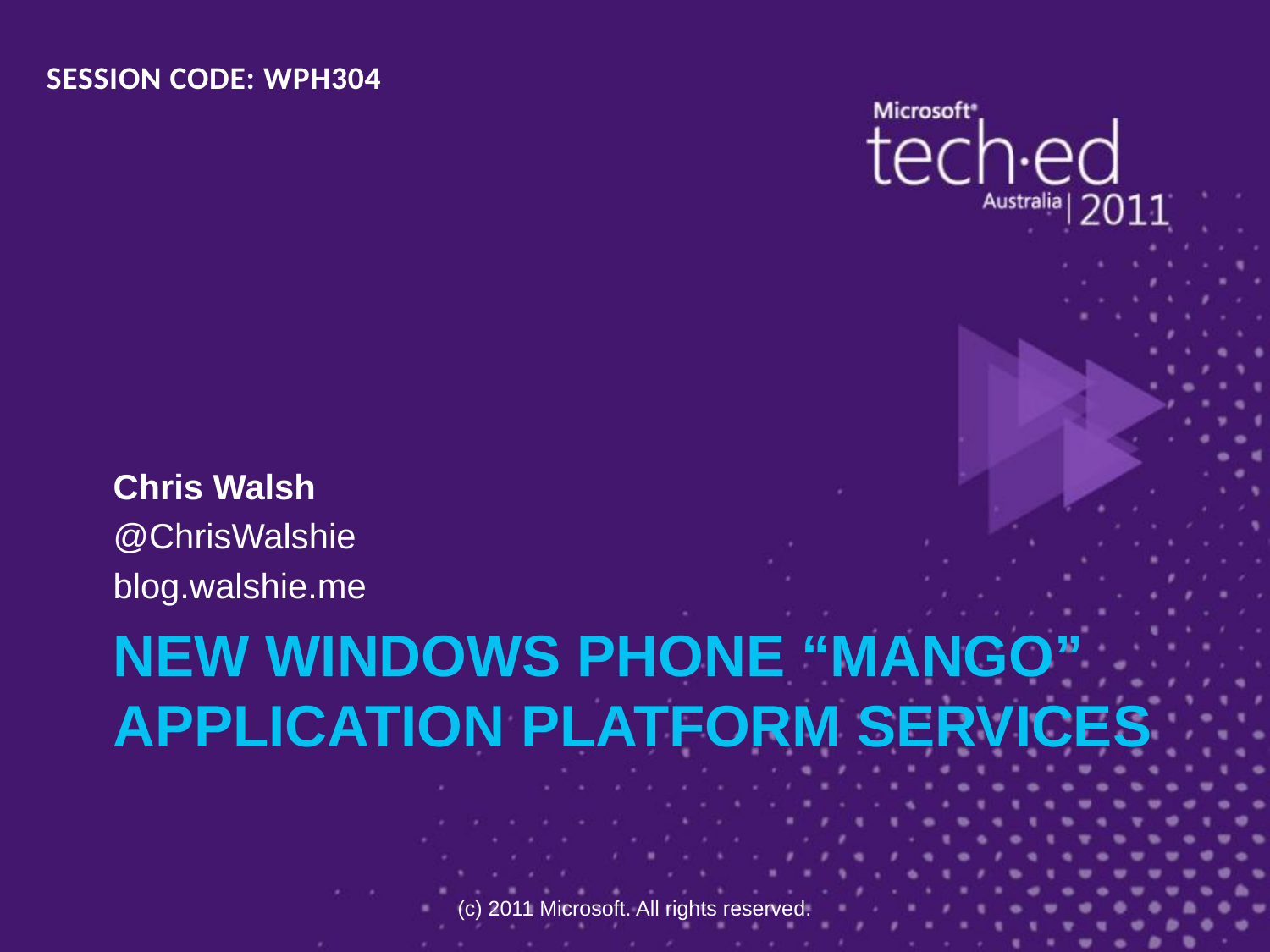

SESSION CODE: WPH304
Chris Walsh
@ChrisWalshie
blog.walshie.me
# New Windows phone “mango” application platform services
(c) 2011 Microsoft. All rights reserved.